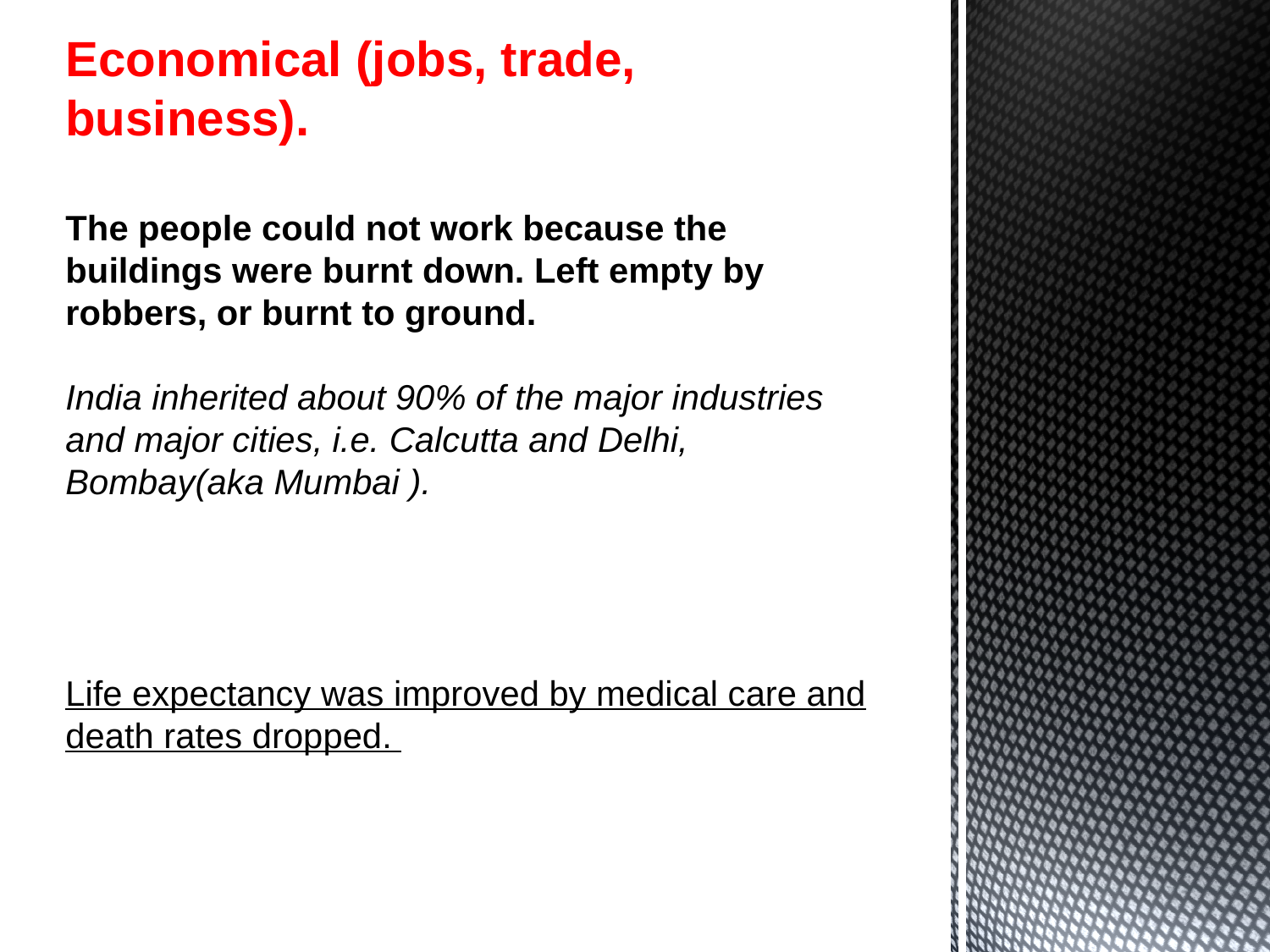

# Economical (jobs, trade, business). The people could not work because the buildings were burnt down. Left empty by robbers, or burnt to ground. India inherited about 90% of the major industries and major cities, i.e. Calcutta and Delhi, Bombay(aka Mumbai ). Life expectancy was improved by medical care and death rates dropped.